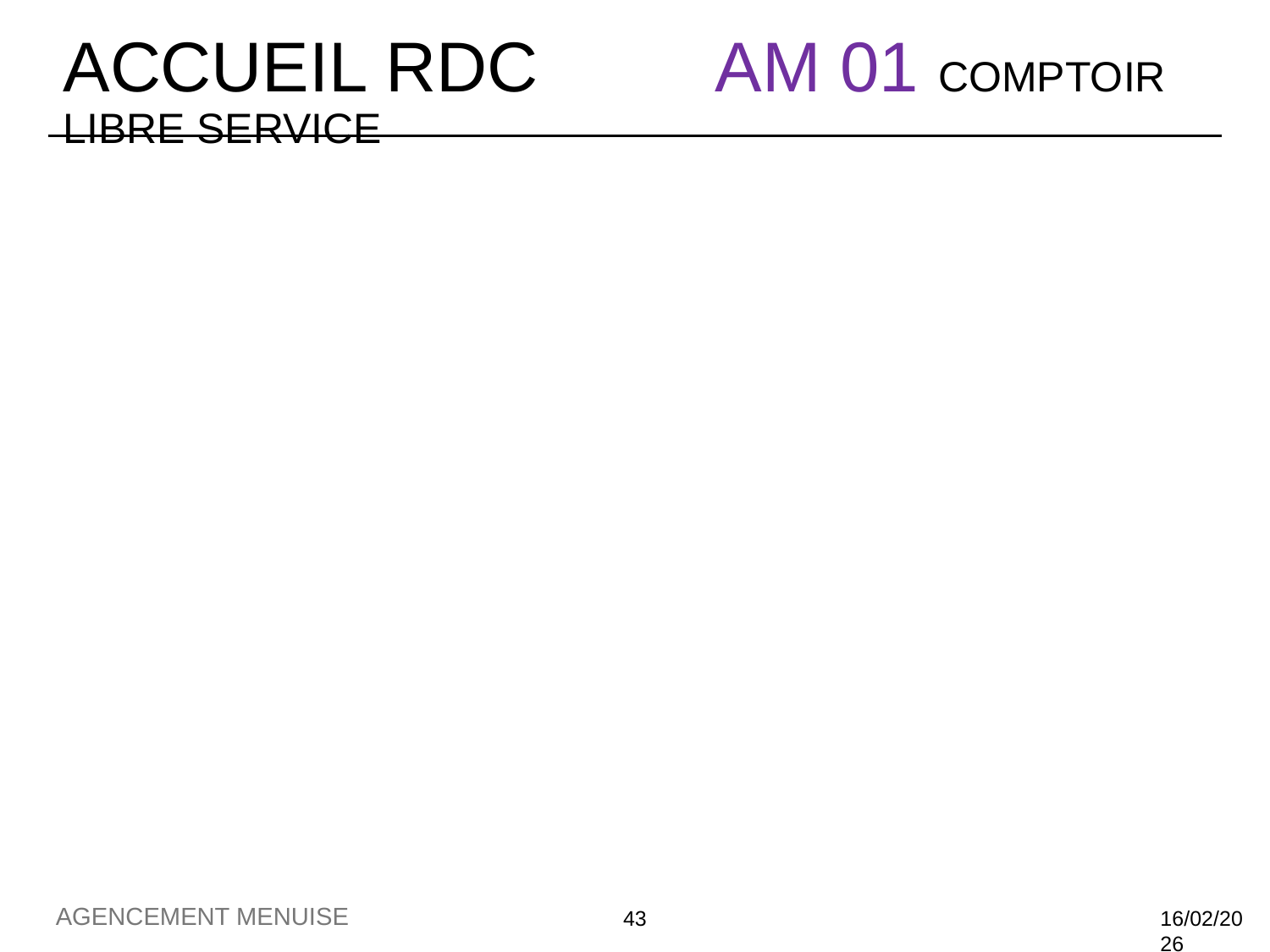

# ACCUEIL RDC         AM 01 COMPTOIR LIBRE SERVICE
AGENCEMENT MENUISE